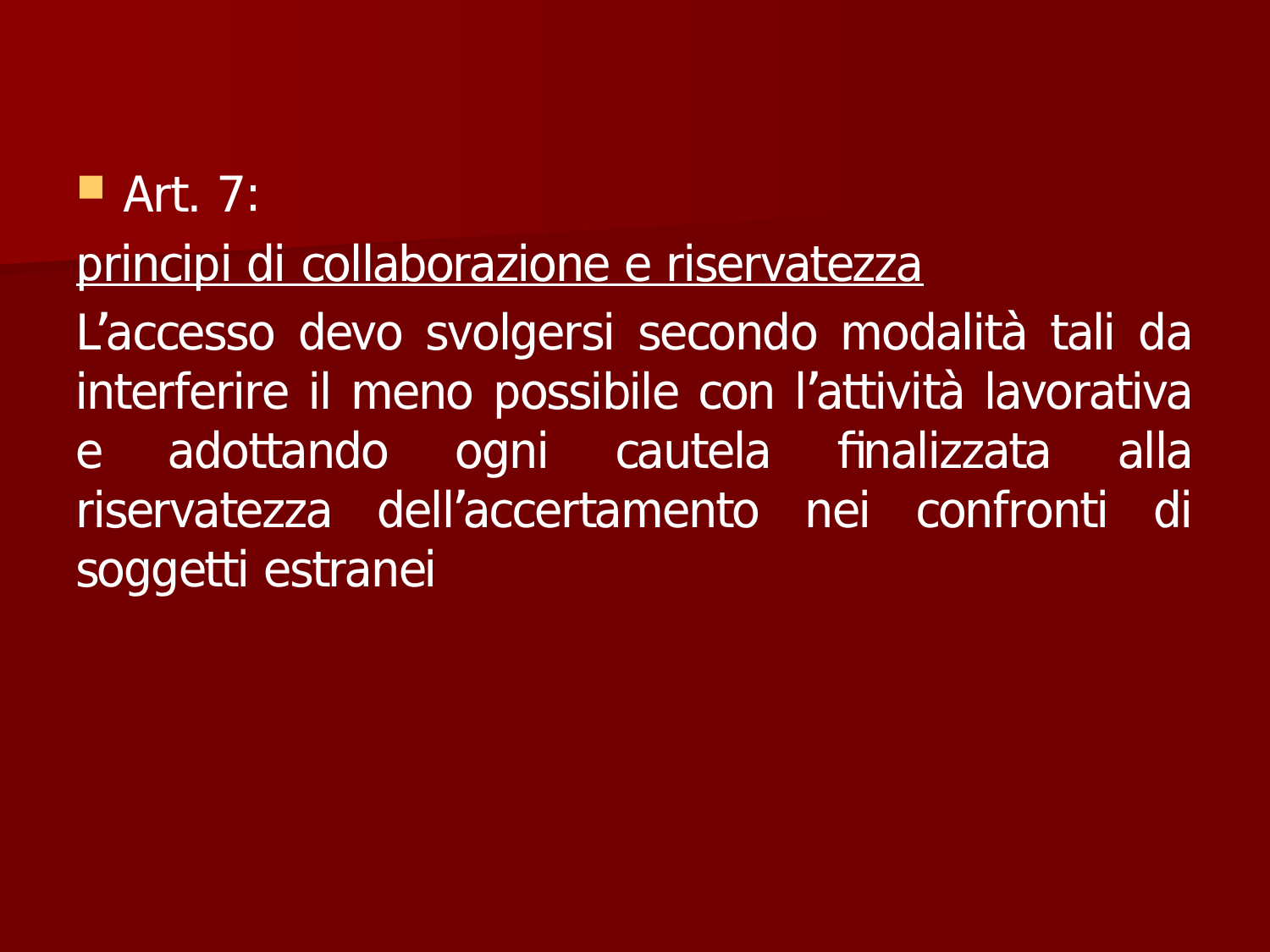

Art. 7:
principi di collaborazione e riservatezza
L’accesso devo svolgersi secondo modalità tali da interferire il meno possibile con l’attività lavorativa e adottando ogni cautela finalizzata alla riservatezza dell’accertamento nei confronti di soggetti estranei